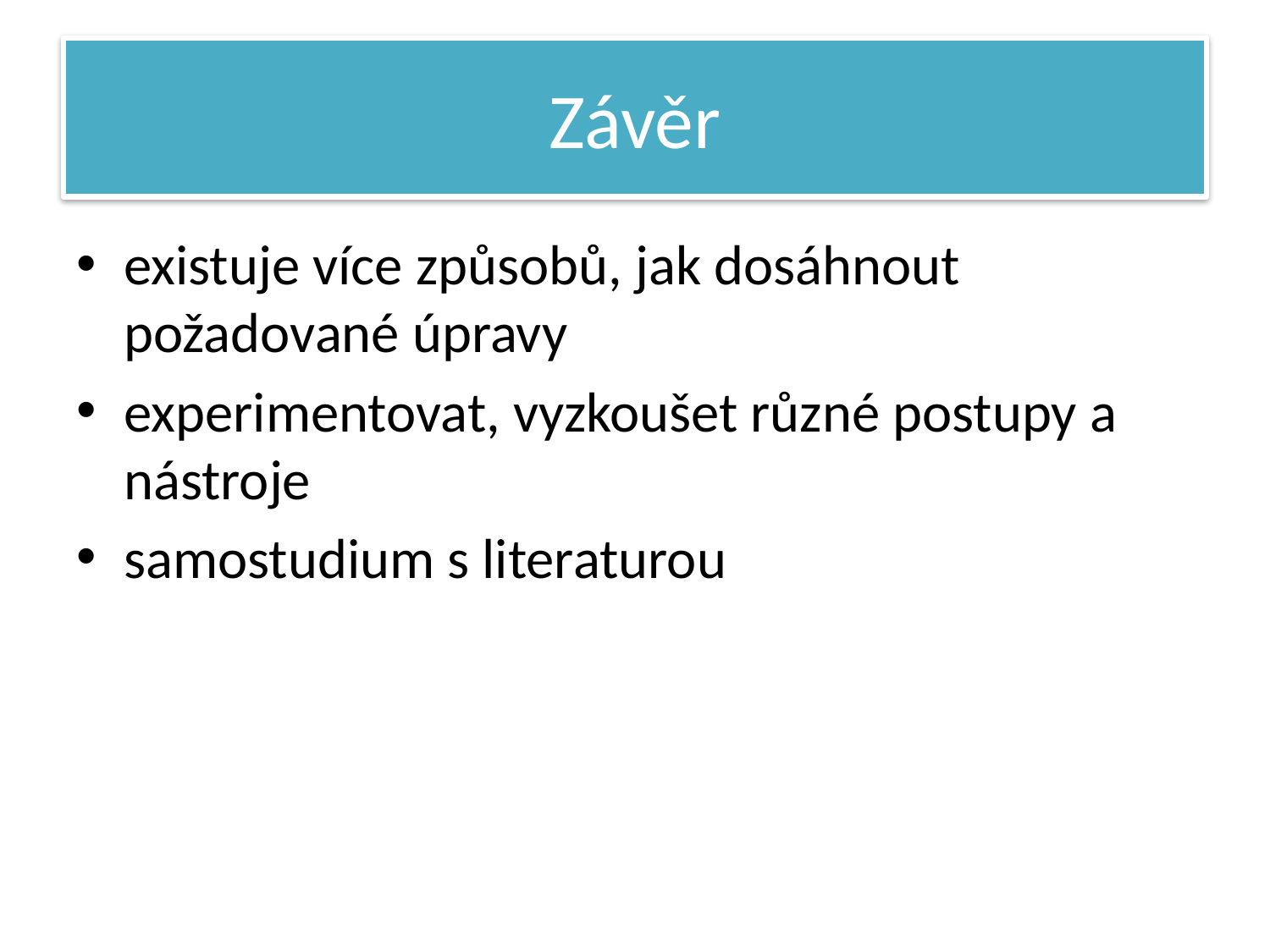

# Závěr
existuje více způsobů, jak dosáhnout požadované úpravy
experimentovat, vyzkoušet různé postupy a nástroje
samostudium s literaturou